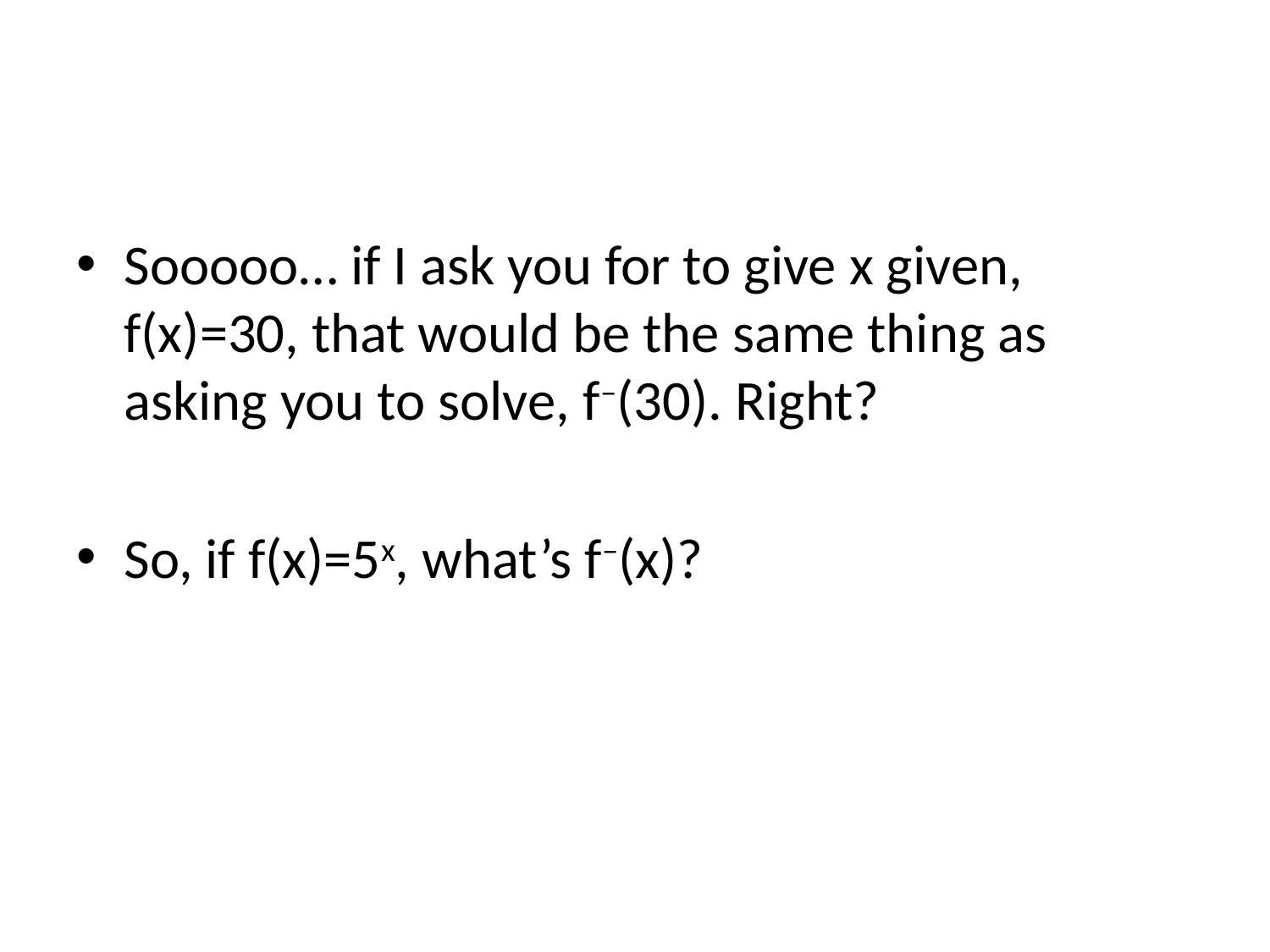

#
Sooooo… if I ask you for to give x given, f(x)=30, that would be the same thing as asking you to solve, f–(30). Right?

So, if f(x)=5x, what’s f–(x)?